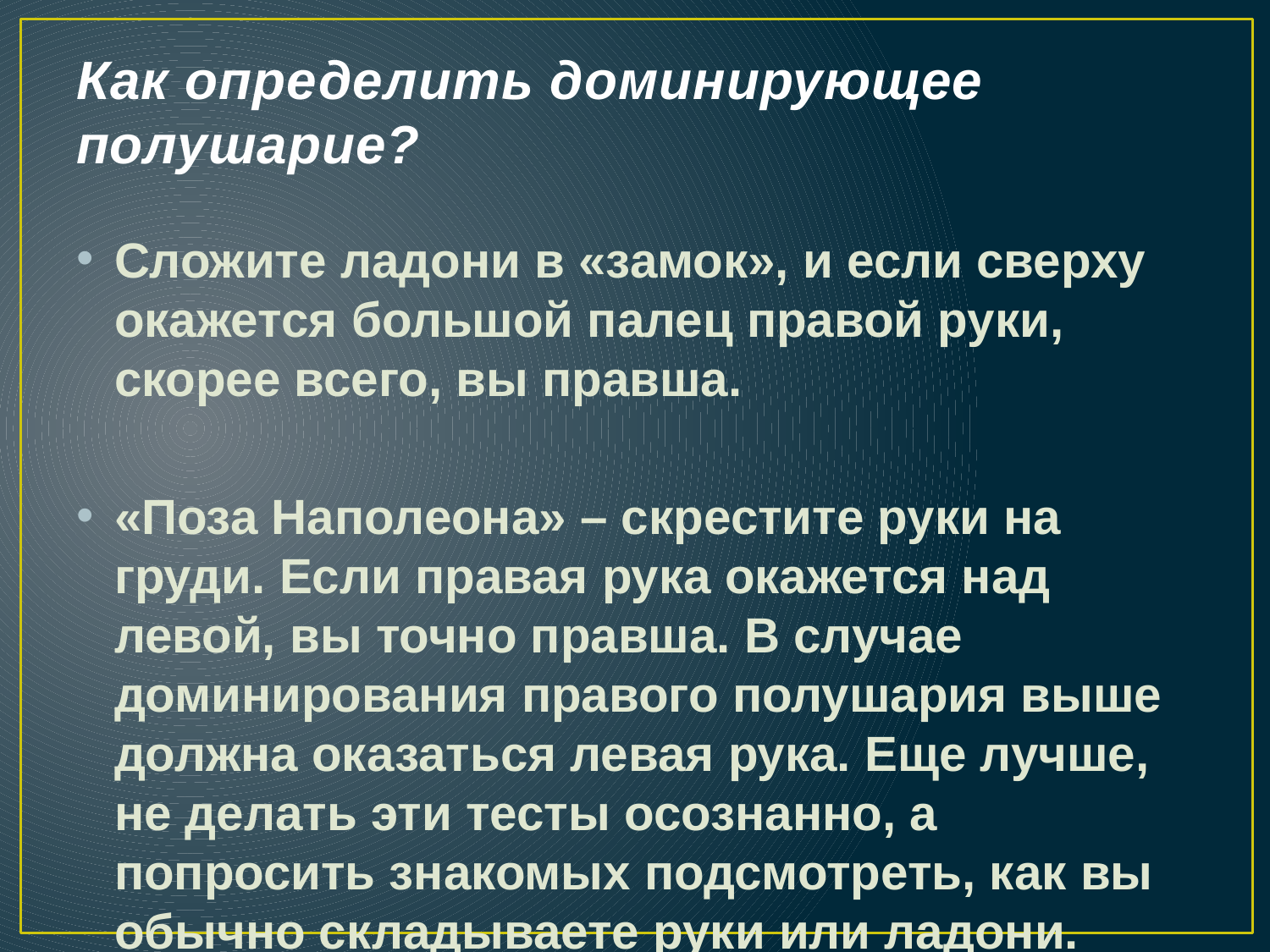

# Как определить доминирующее полушарие?
Сложите ладони в «замок», и если сверху окажется большой палец правой руки, скорее всего, вы правша.

«Поза Наполеона» – скрестите руки на груди. Если правая рука окажется над левой, вы точно правша. В случае доминирования правого полушария выше должна оказаться левая рука. Еще лучше, не делать эти тесты осознанно, а попросить знакомых подсмотреть, как вы обычно складываете руки или ладони.